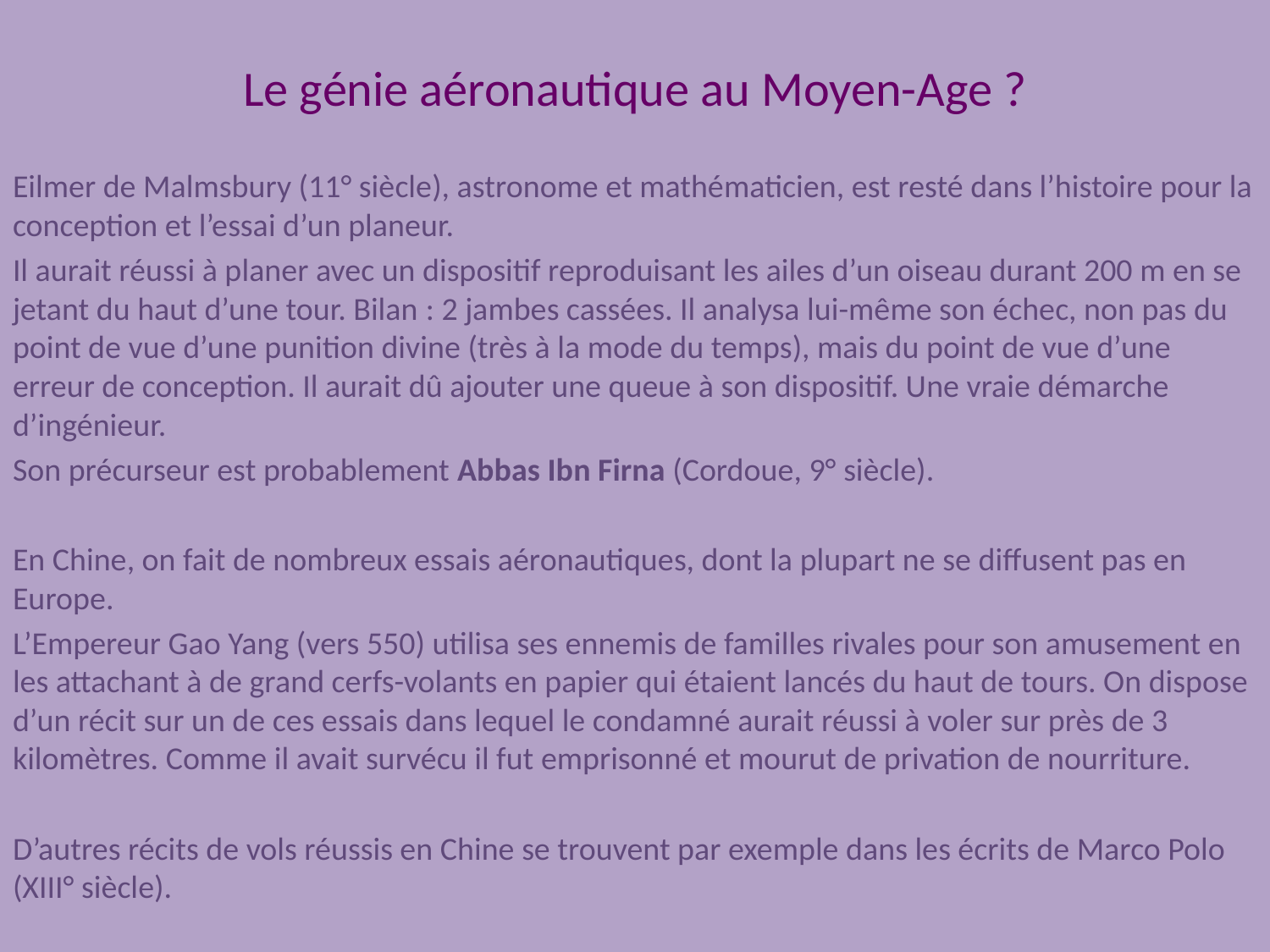

# Le génie aéronautique au Moyen-Age ?
Eilmer de Malmsbury (11° siècle), astronome et mathématicien, est resté dans l’histoire pour la conception et l’essai d’un planeur.
Il aurait réussi à planer avec un dispositif reproduisant les ailes d’un oiseau durant 200 m en se jetant du haut d’une tour. Bilan : 2 jambes cassées. Il analysa lui-même son échec, non pas du point de vue d’une punition divine (très à la mode du temps), mais du point de vue d’une erreur de conception. Il aurait dû ajouter une queue à son dispositif. Une vraie démarche d’ingénieur.
Son précurseur est probablement Abbas Ibn Firna (Cordoue, 9° siècle).

En Chine, on fait de nombreux essais aéronautiques, dont la plupart ne se diffusent pas en Europe.
L’Empereur Gao Yang (vers 550) utilisa ses ennemis de familles rivales pour son amusement en les attachant à de grand cerfs-volants en papier qui étaient lancés du haut de tours. On dispose d’un récit sur un de ces essais dans lequel le condamné aurait réussi à voler sur près de 3 kilomètres. Comme il avait survécu il fut emprisonné et mourut de privation de nourriture.

D’autres récits de vols réussis en Chine se trouvent par exemple dans les écrits de Marco Polo (XIII° siècle).